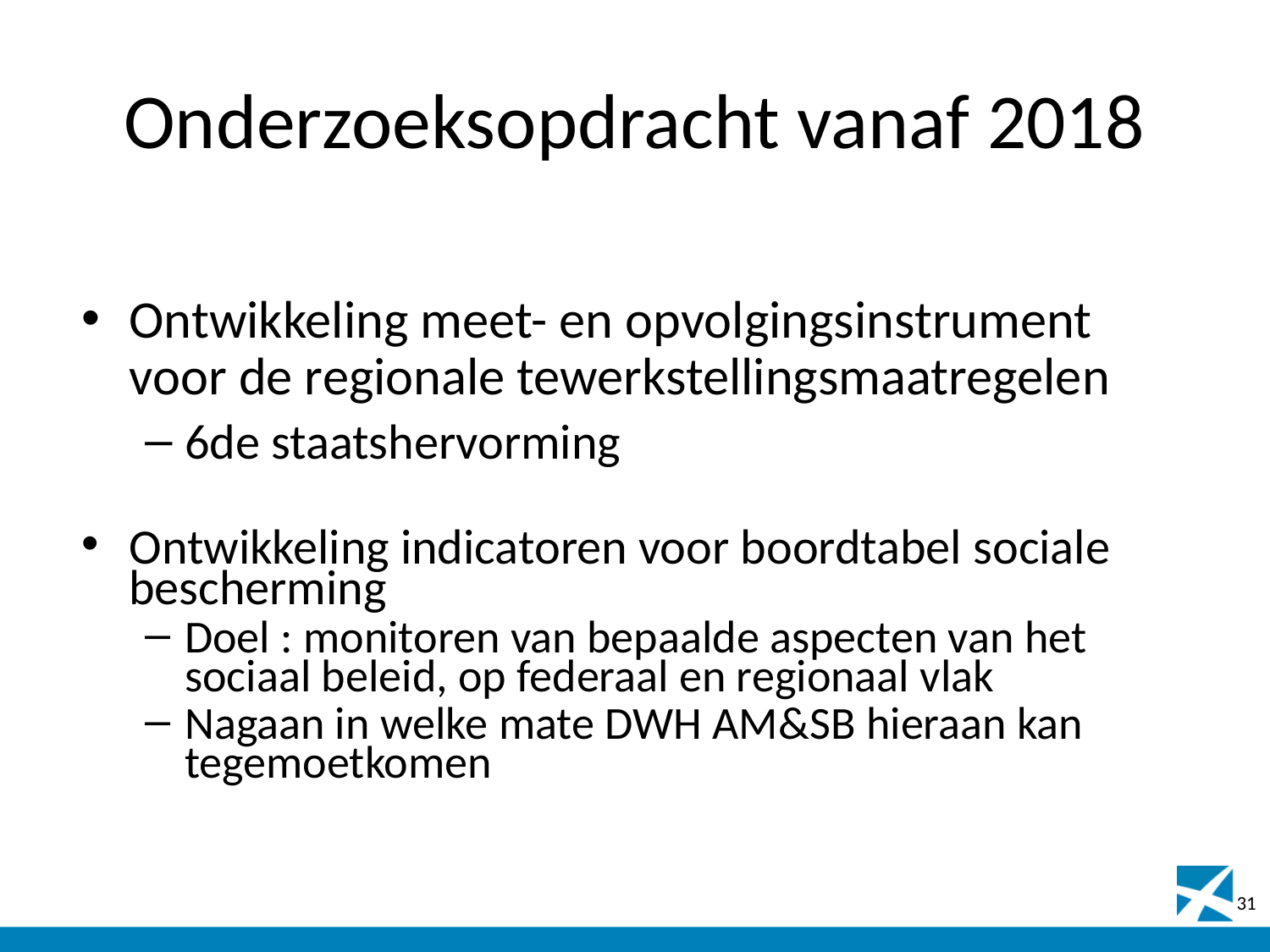

# Onderzoeksopdracht vanaf 2018

Ontwikkeling meet- en opvolgingsinstrument voor de regionale tewerkstellingsmaatregelen
6de staatshervorming

Ontwikkeling indicatoren voor boordtabel sociale bescherming
Doel : monitoren van bepaalde aspecten van het sociaal beleid, op federaal en regionaal vlak
Nagaan in welke mate DWH AM&SB hieraan kan tegemoetkomen